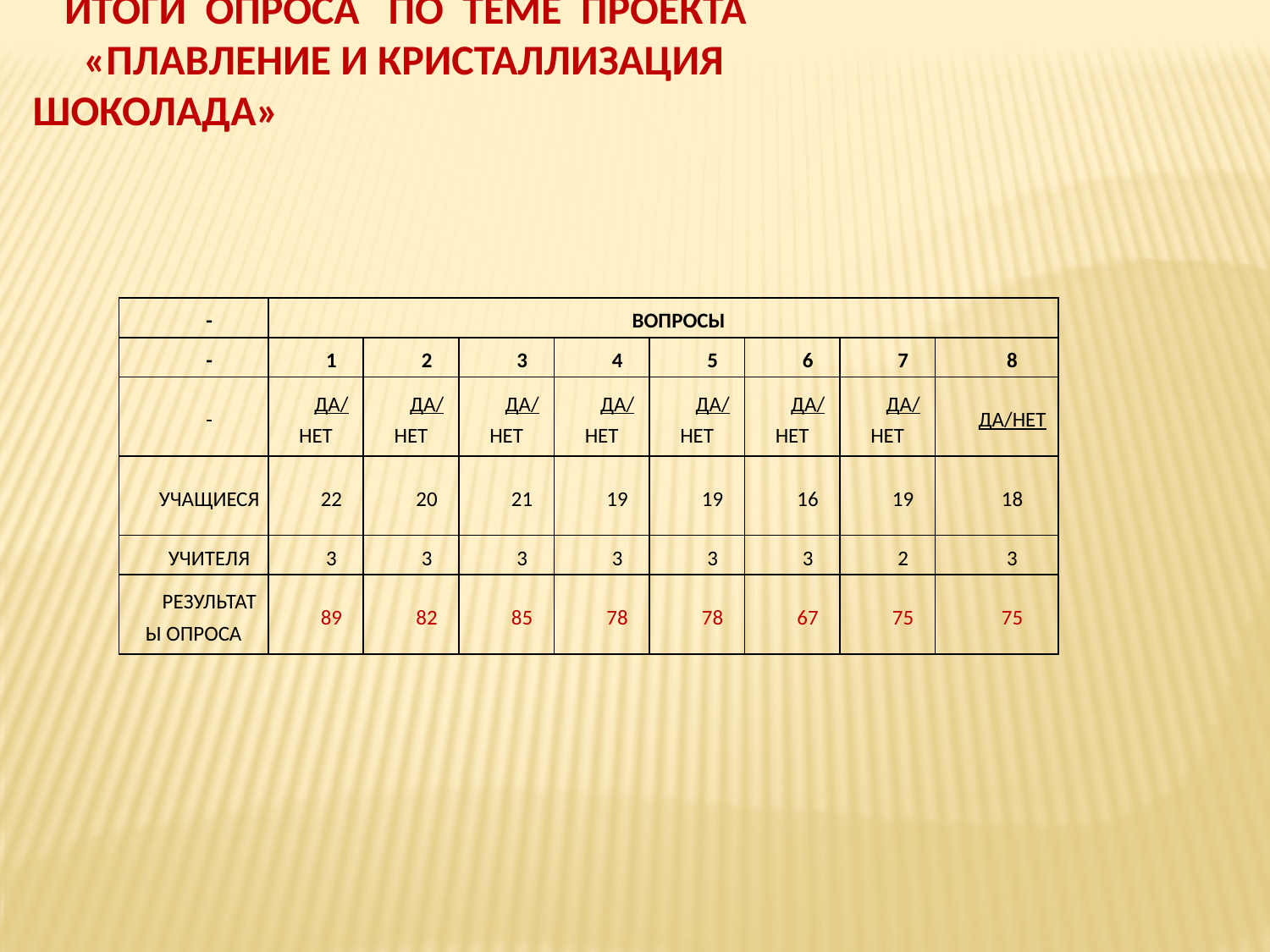

ИТОГИ  ОПРОСА   ПО  ТЕМЕ  ПРОЕКТА
  «ПЛАВЛЕНИЕ И КРИСТАЛЛИЗАЦИЯ  ШОКОЛАДА»

| - | ВОПРОСЫ |  |  |  |  |  |  |  |
| --- | --- | --- | --- | --- | --- | --- | --- | --- |
| - | 1 | 2 | 3 | 4 | 5 | 6 | 7 | 8 |
| - | ДА/НЕТ | ДА/НЕТ | ДА/НЕТ | ДА/НЕТ | ДА/НЕТ | ДА/НЕТ | ДА/НЕТ | ДА/НЕТ |
| УЧАЩИЕСЯ | 22 | 20 | 21 | 19 | 19 | 16 | 19 | 18 |
| УЧИТЕЛЯ | 3 | 3 | 3 | 3 | 3 | 3 | 2 | 3 |
| РЕЗУЛЬТАТЫ ОПРОСА | 89 | 82 | 85 | 78 | 78 | 67 | 75 | 75 |